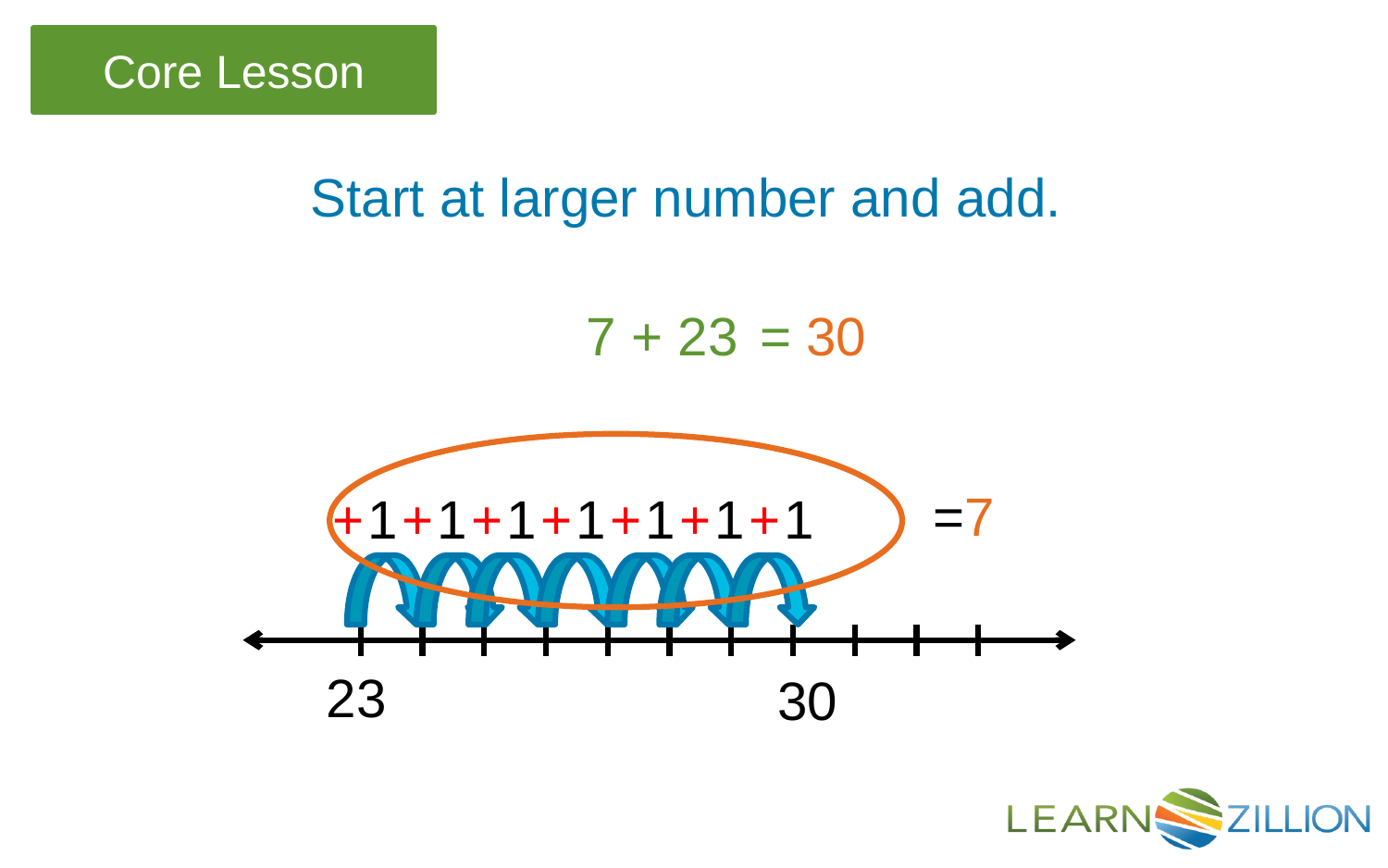

Start at larger number and add.
7 + 23
= 30

=7
+
1
+
1
+
1
+
1
+
1
+
1
+
1

23
30